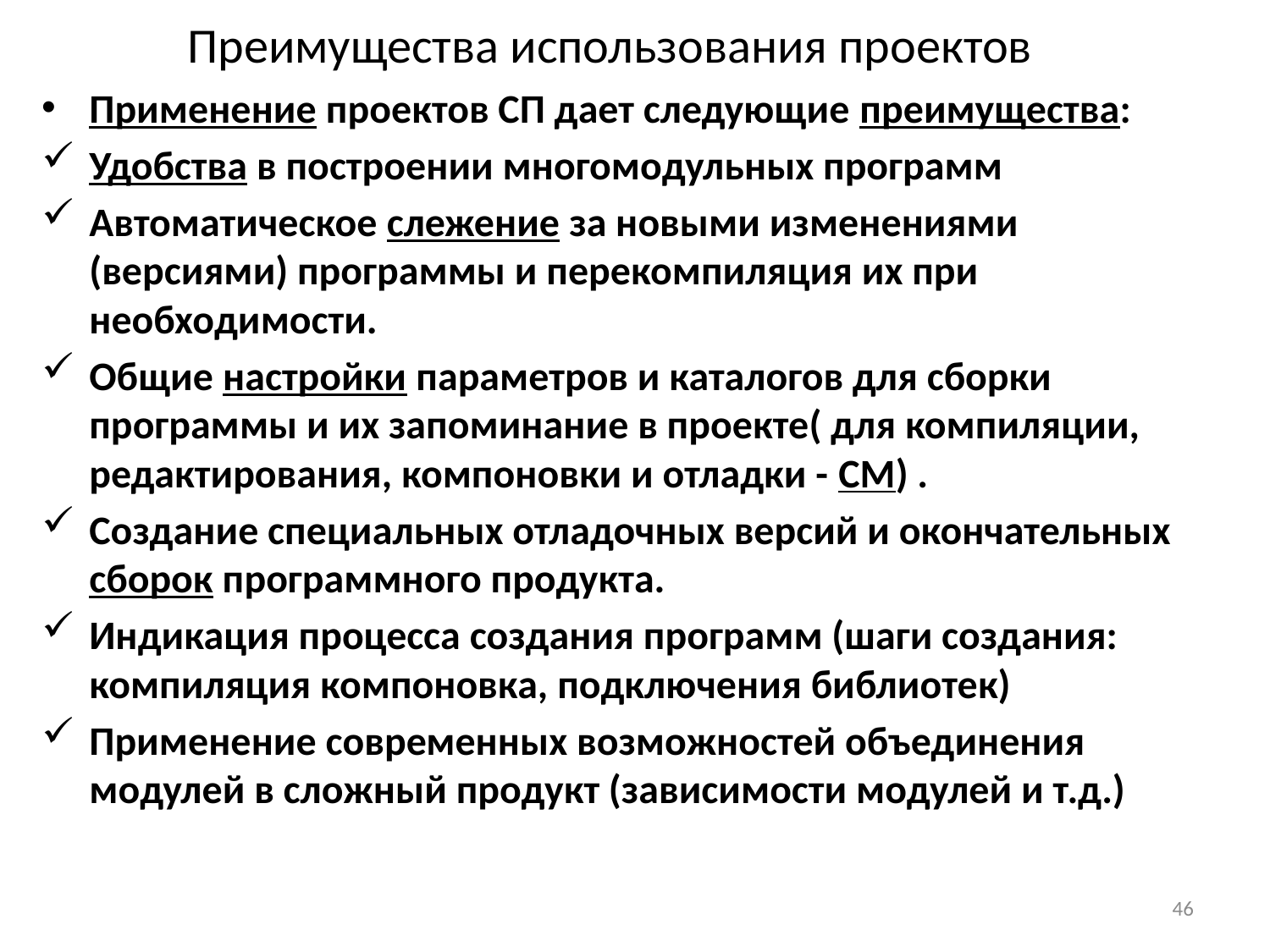

# Преимущества использования проектов
Применение проектов СП дает следующие преимущества:
Удобства в построении многомодульных программ
Автоматическое слежение за новыми изменениями  (версиями) программы и перекомпиляция их при необходимости.
Общие настройки параметров и каталогов для сборки программы и их запоминание в проекте( для компиляции, редактирования, компоновки и отладки - СМ) .
Создание специальных отладочных версий и окончательных сборок программного продукта.
Индикация процесса создания программ (шаги создания: компиляция компоновка, подключения библиотек)
Применение современных возможностей объединения модулей в сложный продукт (зависимости модулей и т.д.)

46